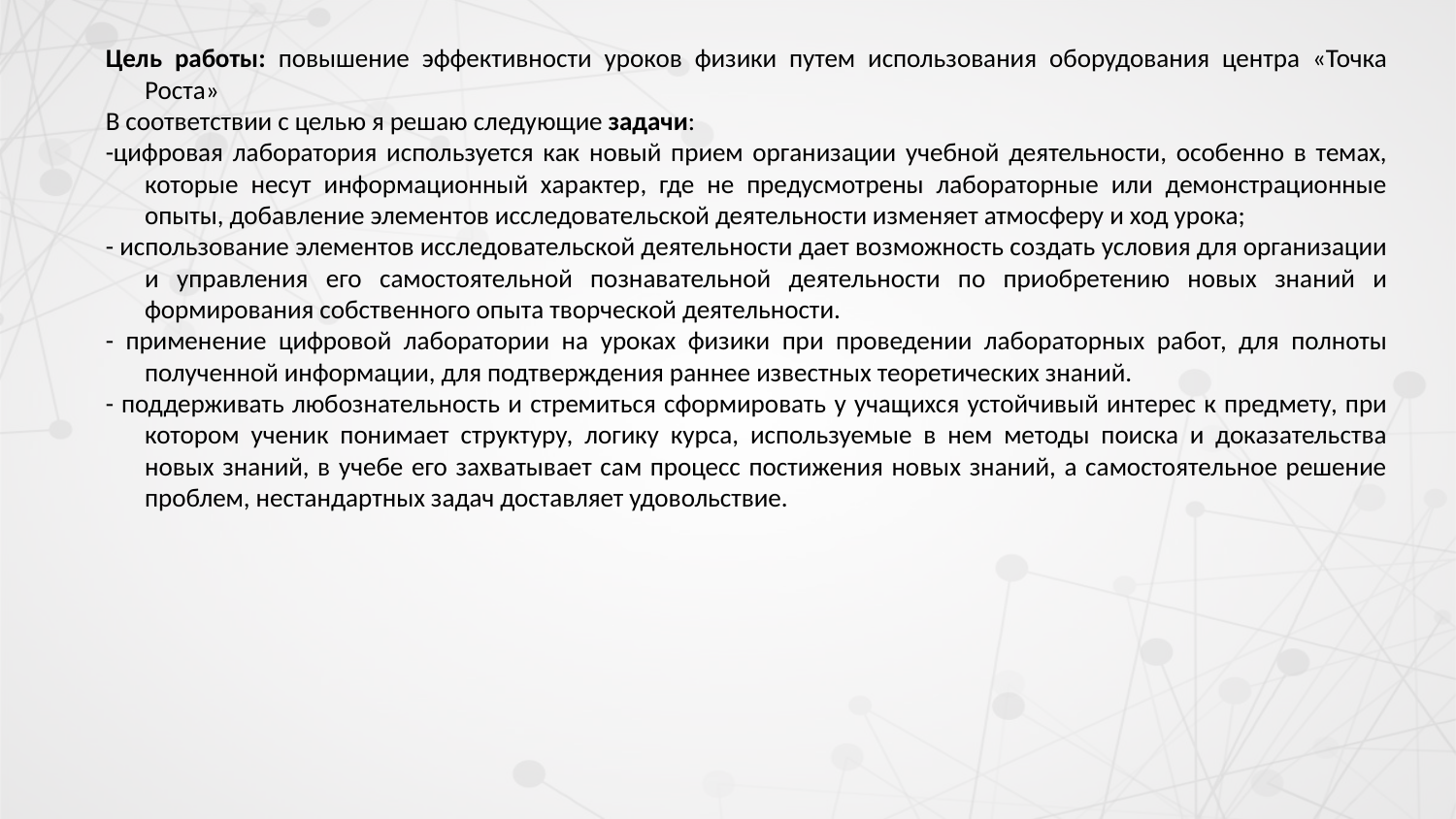

Цель работы: повышение эффективности уроков физики путем использования оборудования центра «Точка Роста»
В соответствии с целью я решаю следующие задачи:
-цифровая лаборатория используется как новый прием организации учебной деятельности, особенно в темах, которые несут информационный характер, где не предусмотрены лабораторные или демонстрационные опыты, добавление элементов исследовательской деятельности изменяет атмосферу и ход урока;
- использование элементов исследовательской деятельности дает возможность создать условия для организации и управления его самостоятельной познавательной деятельности по приобретению новых знаний и формирования собственного опыта творческой деятельности.
- применение цифровой лаборатории на уроках физики при проведении лабораторных работ, для полноты полученной информации, для подтверждения раннее известных теоретических знаний.
- поддерживать любознательность и стремиться сформировать у учащихся устойчивый интерес к предмету, при котором ученик понимает структуру, логику курса, используемые в нем методы поиска и доказательства новых знаний, в учебе его захватывает сам процесс постижения новых знаний, а самостоятельное решение проблем, нестандартных задач доставляет удовольствие.